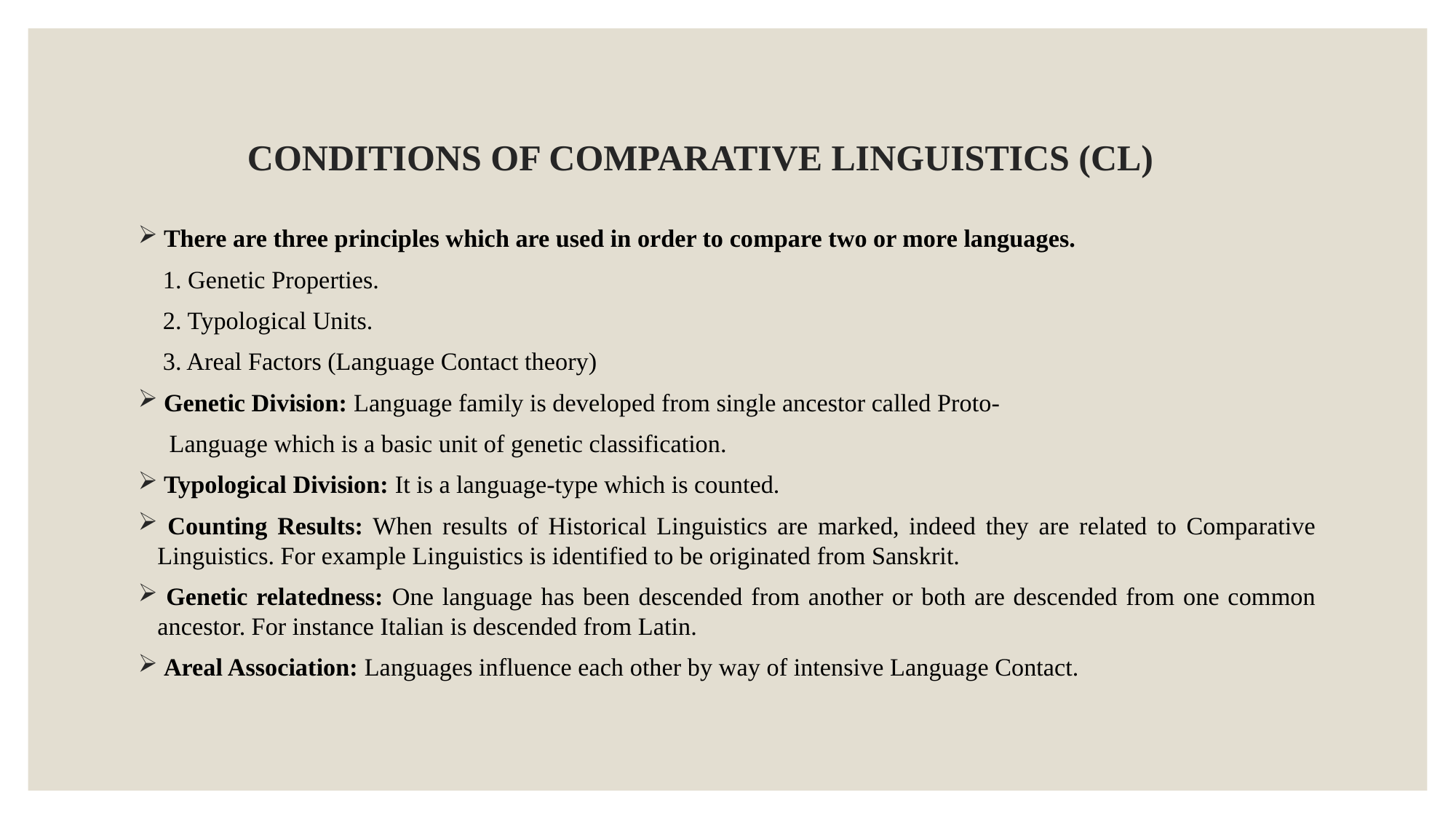

# CONDITIONS OF COMPARATIVE LINGUISTICS (CL)
 There are three principles which are used in order to compare two or more languages.
    1. Genetic Properties.
    2. Typological Units.
    3. Areal Factors (Language Contact theory)
 Genetic Division: Language family is developed from single ancestor called Proto-
     Language which is a basic unit of genetic classification.
 Typological Division: It is a language-type which is counted.
 Counting Results: When results of Historical Linguistics are marked, indeed they are related to Comparative Linguistics. For example Linguistics is identified to be originated from Sanskrit.
 Genetic relatedness: One language has been descended from another or both are descended from one common ancestor. For instance Italian is descended from Latin.
 Areal Association: Languages influence each other by way of intensive Language Contact.